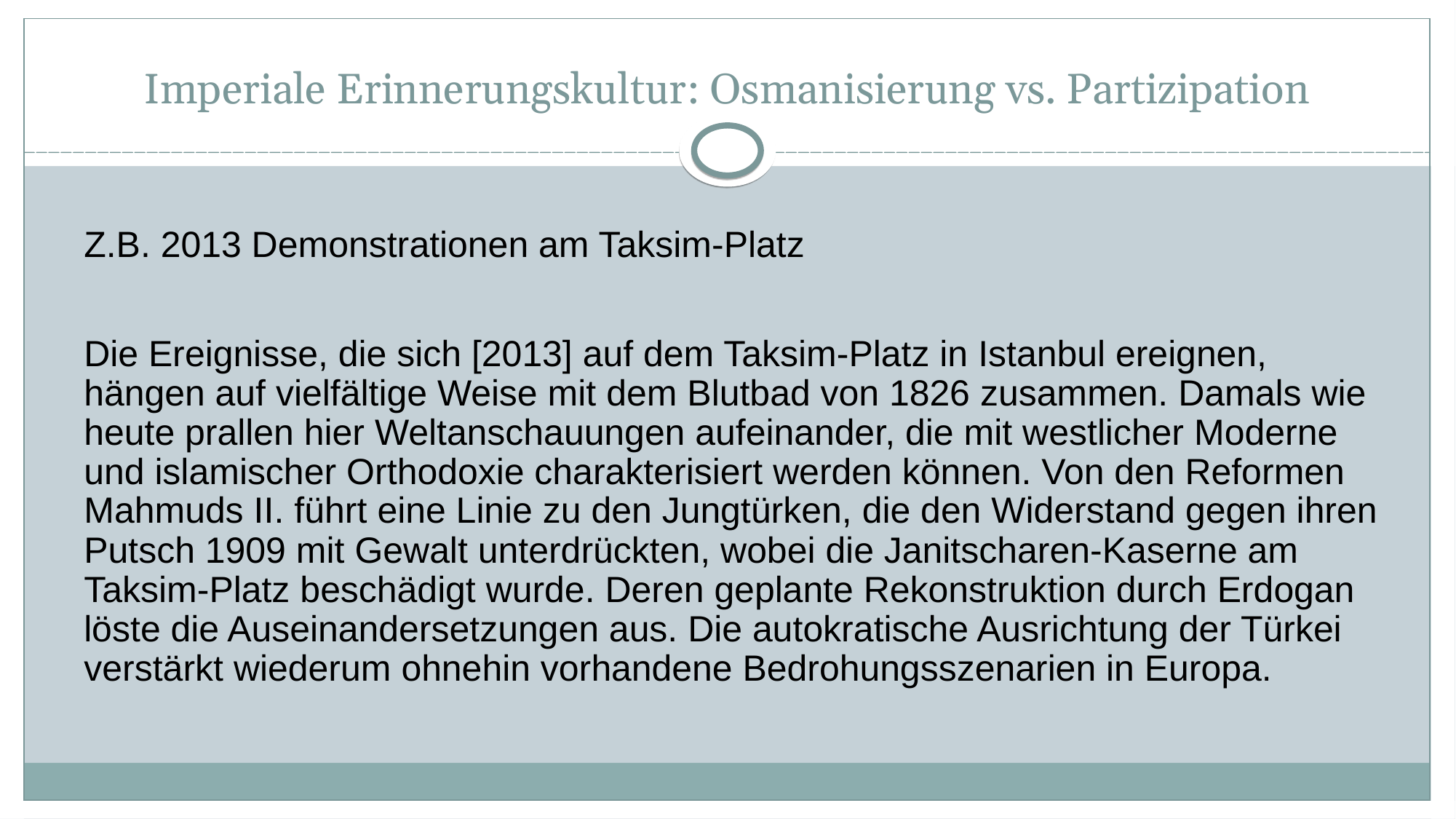

Imperiale Erinnerungskultur: Osmanisierung vs. Partizipation

# Z.B. 2013 Demonstrationen am Taksim-Platz

Die Ereignisse, die sich [2013] auf dem Taksim-Platz in Istanbul ereignen, hängen auf vielfältige Weise mit dem Blutbad von 1826 zusammen. Damals wie heute prallen hier Weltanschauungen aufeinander, die mit westlicher Moderne und islamischer Orthodoxie charakterisiert werden können. Von den Reformen Mahmuds II. führt eine Linie zu den Jungtürken, die den Widerstand gegen ihren Putsch 1909 mit Gewalt unterdrückten, wobei die Janitscharen-Kaserne am Taksim-Platz beschädigt wurde. Deren geplante Rekonstruktion durch Erdogan löste die Auseinandersetzungen aus. Die autokratische Ausrichtung der Türkei verstärkt wiederum ohnehin vorhandene Bedrohungsszenarien in Europa.